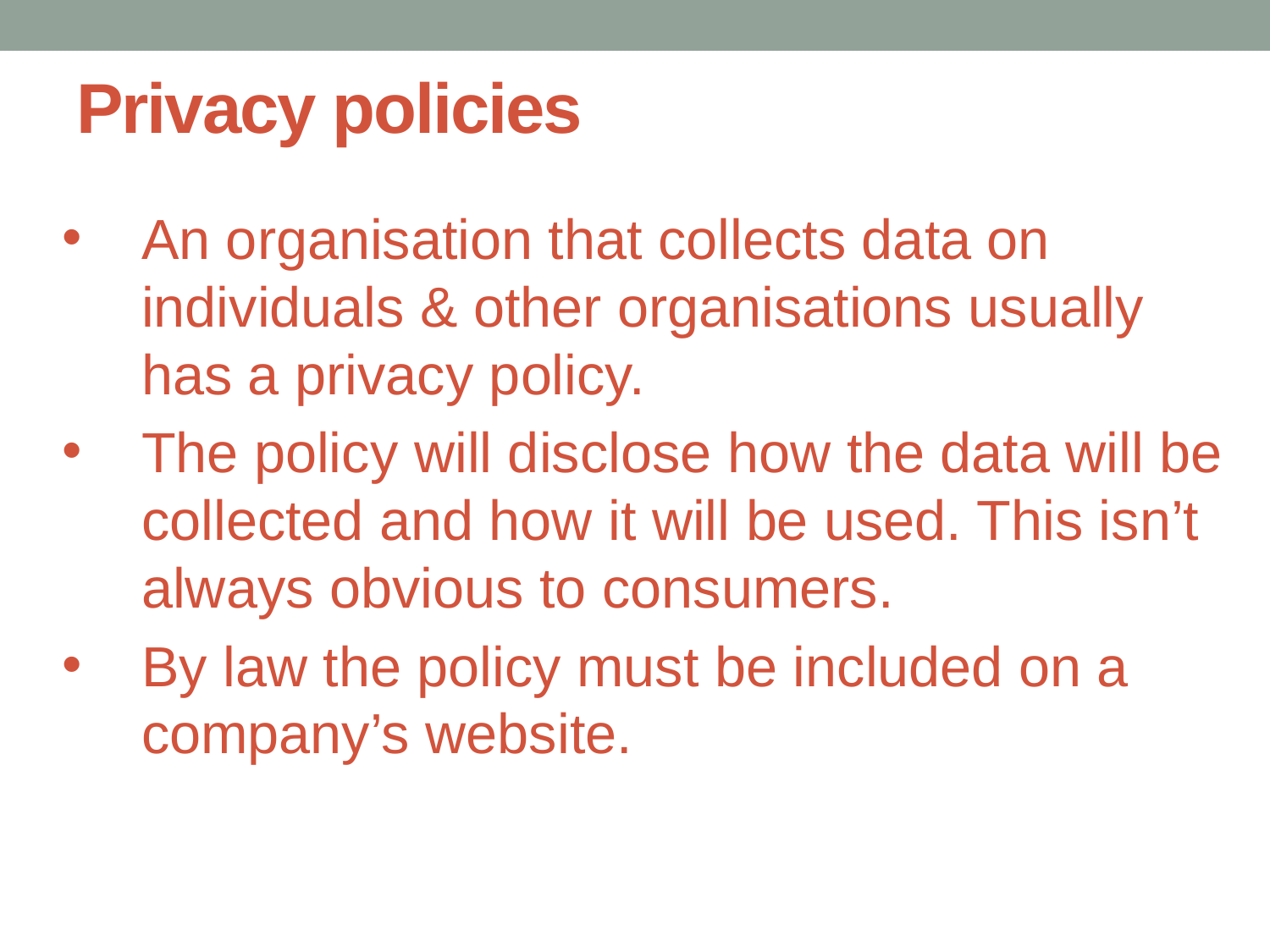

# Privacy policies
An organisation that collects data on individuals & other organisations usually has a privacy policy.
The policy will disclose how the data will be collected and how it will be used. This isn’t always obvious to consumers.
By law the policy must be included on a company’s website.